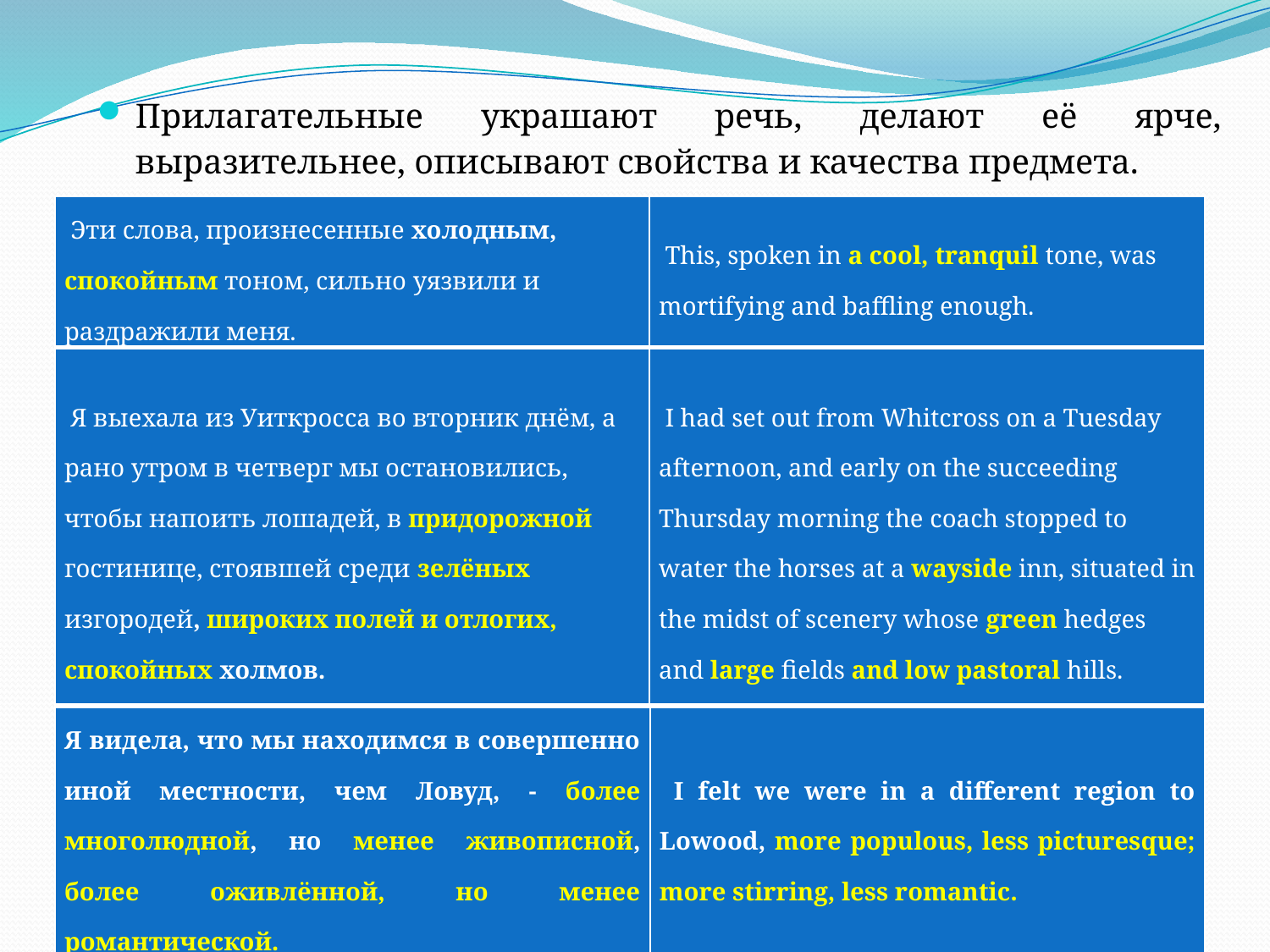

Прилагательные украшают речь, делают её ярче, выразительнее, описывают свойства и качества предмета.

| Эти слова, произнесенные холодным, спокойным тоном, сильно уязвили и раздражили меня. | This, spoken in a cool, tranquil tone, was mortifying and baffling enough. |
| --- | --- |
| Я выехала из Уиткросса во вторник днём, а рано утром в четверг мы остановились, чтобы напоить лошадей, в придорожной гостинице, стоявшей среди зелёных изгородей, широких полей и отлогих, спокойных холмов. | I had set out from Whitcross on a Tuesday afternoon, and early on the succeeding Thursday morning the coach stopped to water the horses at a wayside inn, situated in the midst of scenery whose green hedges and large fields and low pastoral hills. |
| Я видела, что мы находимся в совершенно иной местности, чем Ловуд, - более многолюдной, но менее живописной, более оживлённой, но менее романтической. | I felt we were in a different region to Lowood, more populous, less picturesque; more stirring, less romantic. |
| --- | --- |